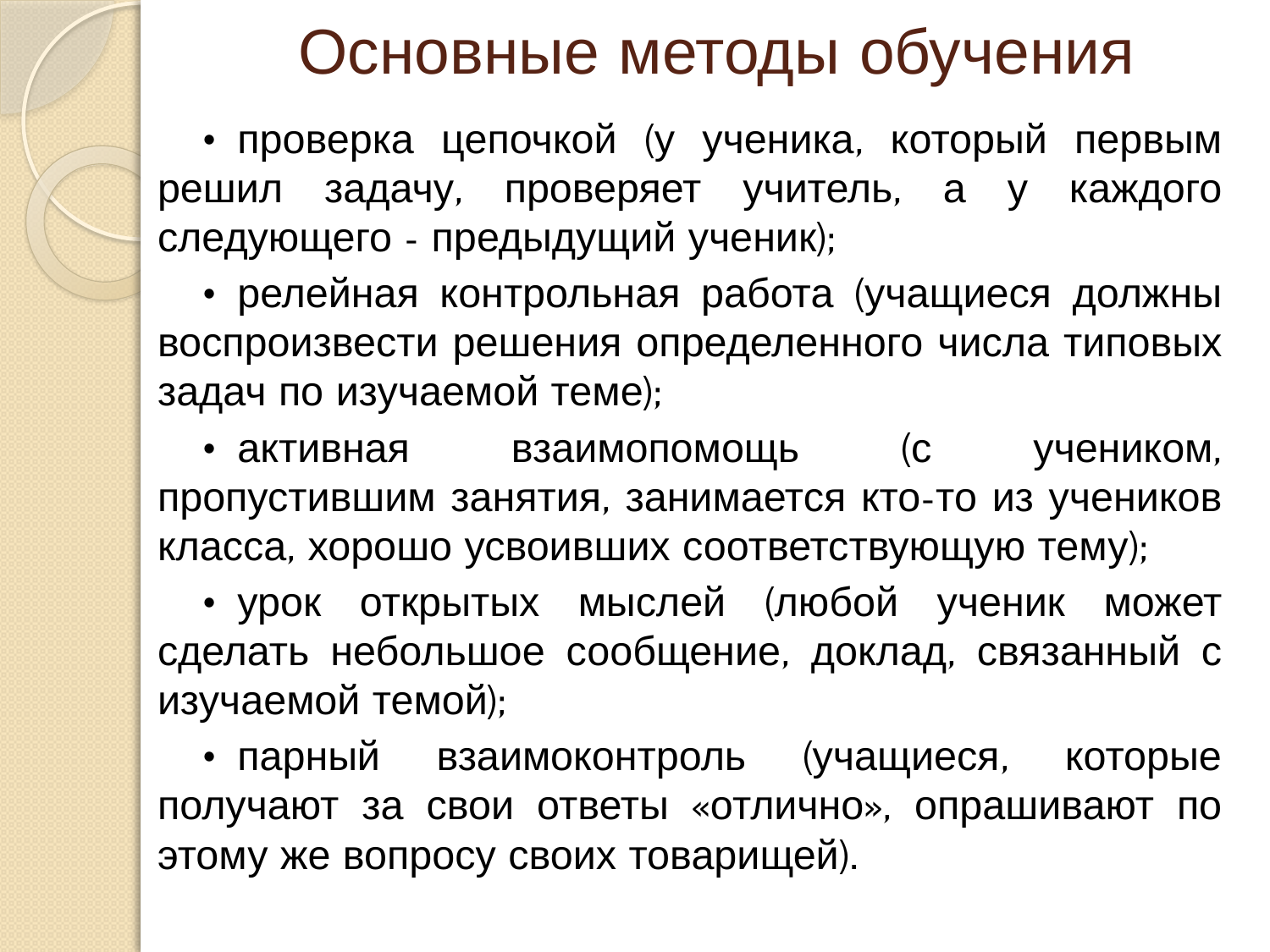

# Основные методы обучения
•	проверка цепочкой (у ученика, который первым решил задачу, проверяет учитель, а у каждого следующего - предыдущий ученик);
•	релейная контрольная работа (учащиеся должны воспроизвести решения определенного числа типовых задач по изучаемой теме);
•	активная взаимопомощь (с учеником, пропустившим занятия, занимается кто-то из учеников класса, хорошо усвоивших соответствующую тему);
•	урок открытых мыслей (любой ученик может сделать небольшое сообщение, доклад, связанный с изучаемой темой);
•	парный взаимоконтроль (учащиеся, которые получают за свои ответы «отлично», опрашивают по этому же вопросу своих товарищей).